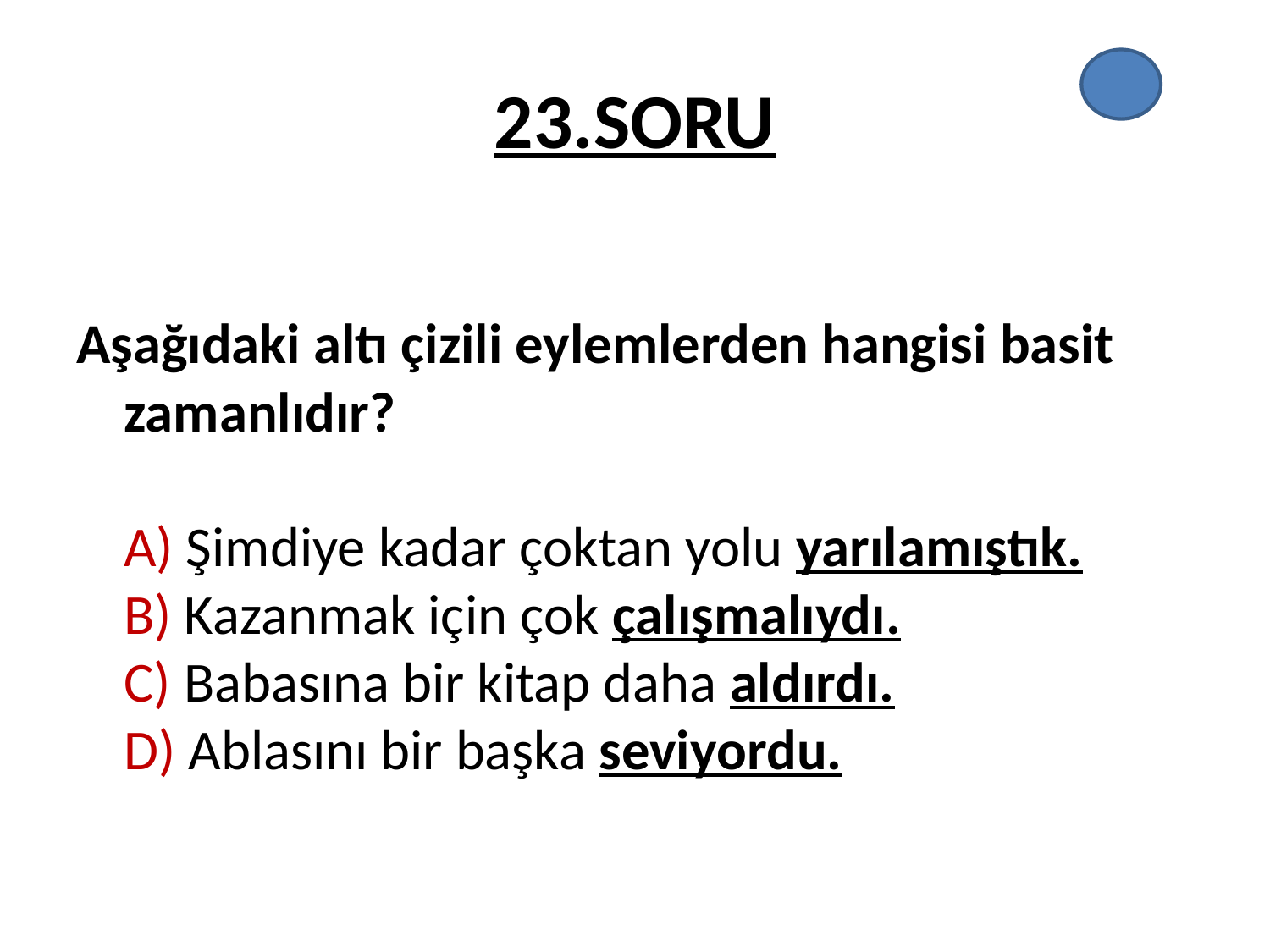

# 23.SORU

Aşağıdaki altı çizili eylemlerden hangisi basit zamanlıdır?
A) Şimdiye kadar çoktan yolu yarılamıştık.
B) Kazanmak için çok çalışmalıydı.
C) Babasına bir kitap daha aldırdı.
D) Ablasını bir başka seviyordu.